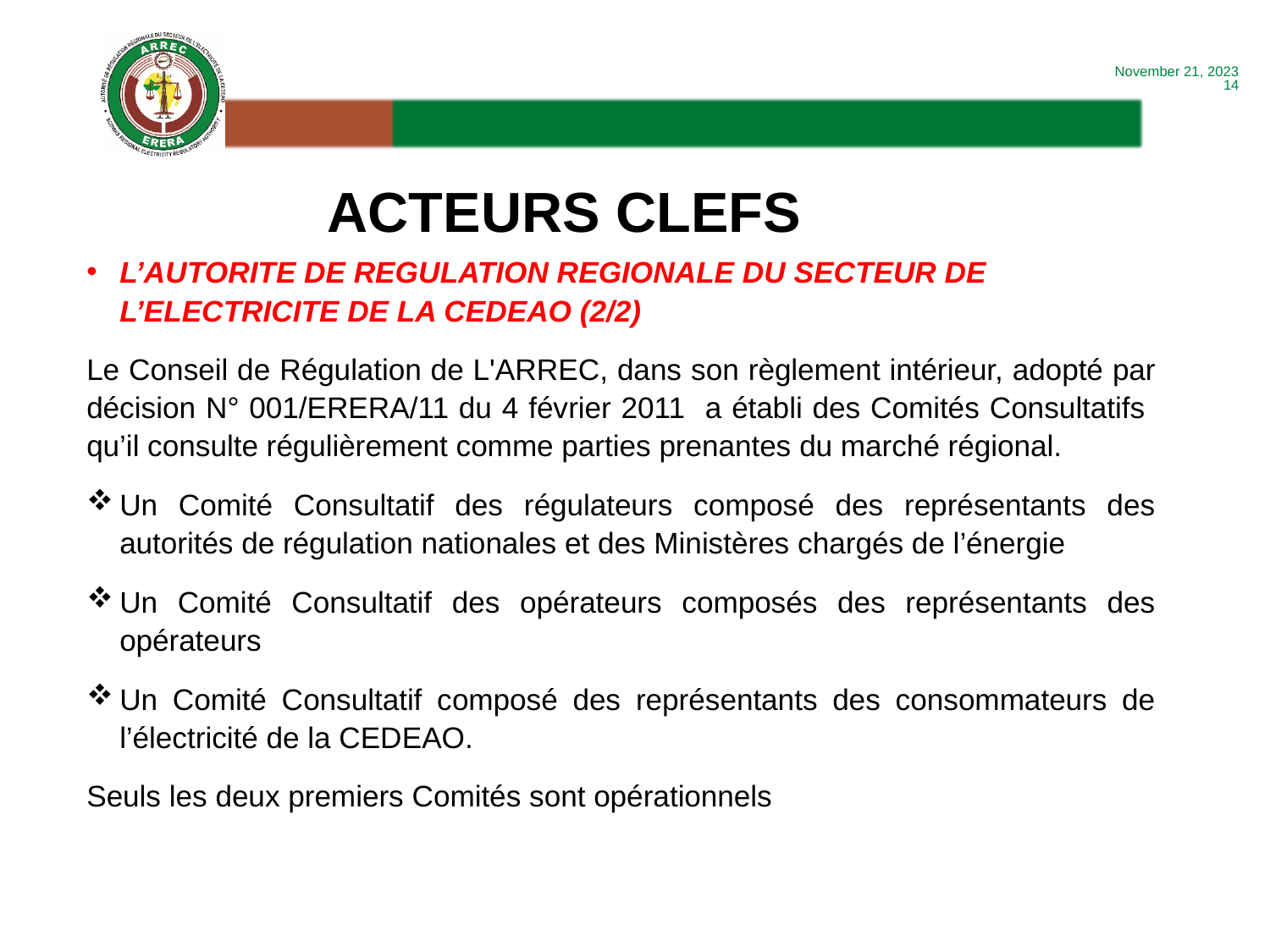

ACTEURS CLEFS
L’AUTORITE DE REGULATION REGIONALE DU SECTEUR DE L’ELECTRICITE DE LA CEDEAO (2/2)
Le Conseil de Régulation de L'ARREC, dans son règlement intérieur, adopté par décision N° 001/ERERA/11 du 4 février 2011  a établi des Comités Consultatifs  qu’il consulte régulièrement comme parties prenantes du marché régional.
Un Comité Consultatif des régulateurs composé des représentants des autorités de régulation nationales et des Ministères chargés de l’énergie
Un Comité Consultatif des opérateurs composés des représentants des opérateurs
Un Comité Consultatif composé des représentants des consommateurs de l’électricité de la CEDEAO.
Seuls les deux premiers Comités sont opérationnels